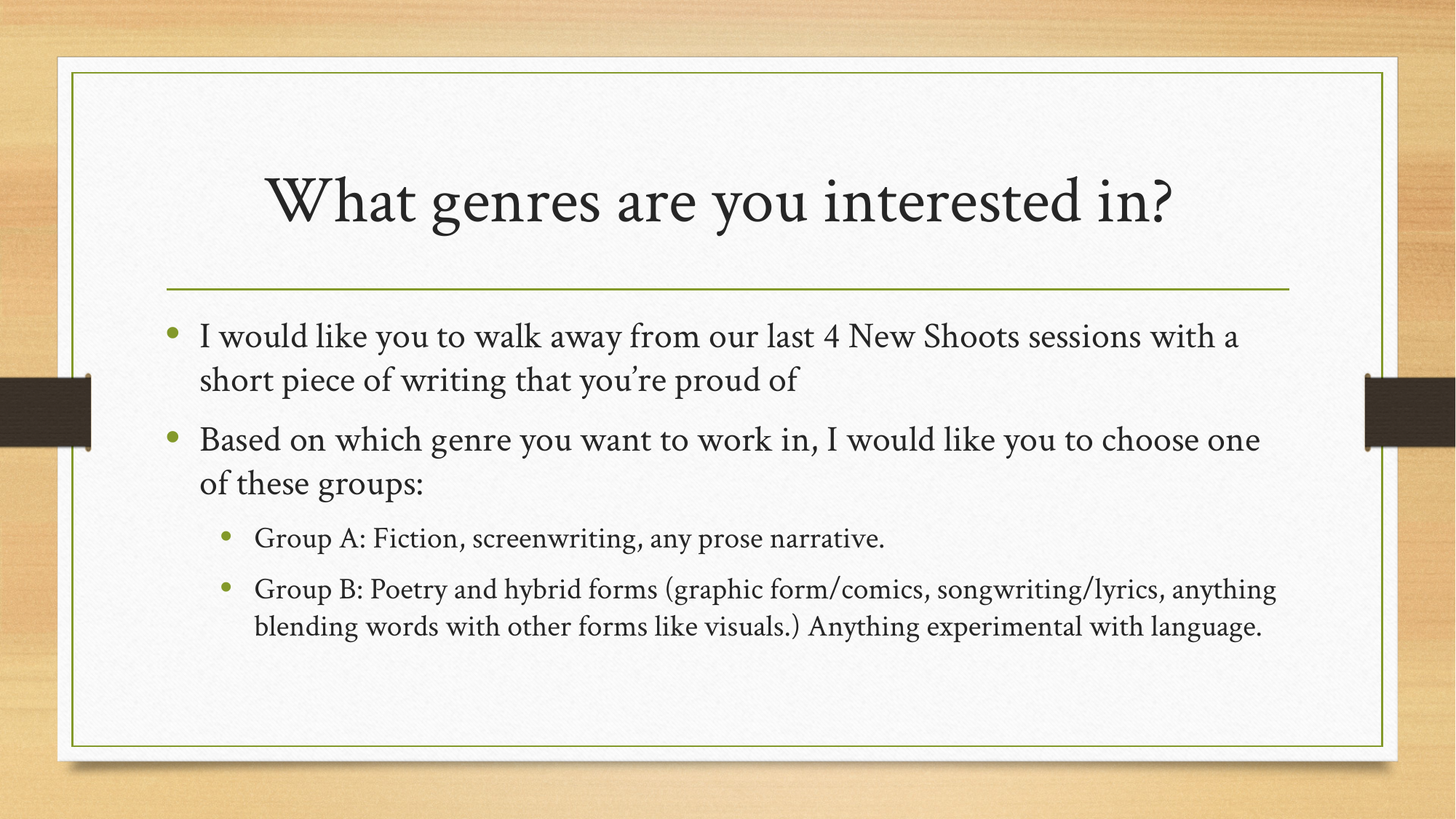

# What genres are you interested in?
I would like you to walk away from our last 4 New Shoots sessions with a short piece of writing that you’re proud of
Based on which genre you want to work in, I would like you to choose one of these groups:
Group A: Fiction, screenwriting, any prose narrative.
Group B: Poetry and hybrid forms (graphic form/comics, songwriting/lyrics, anything blending words with other forms like visuals.) Anything experimental with language.